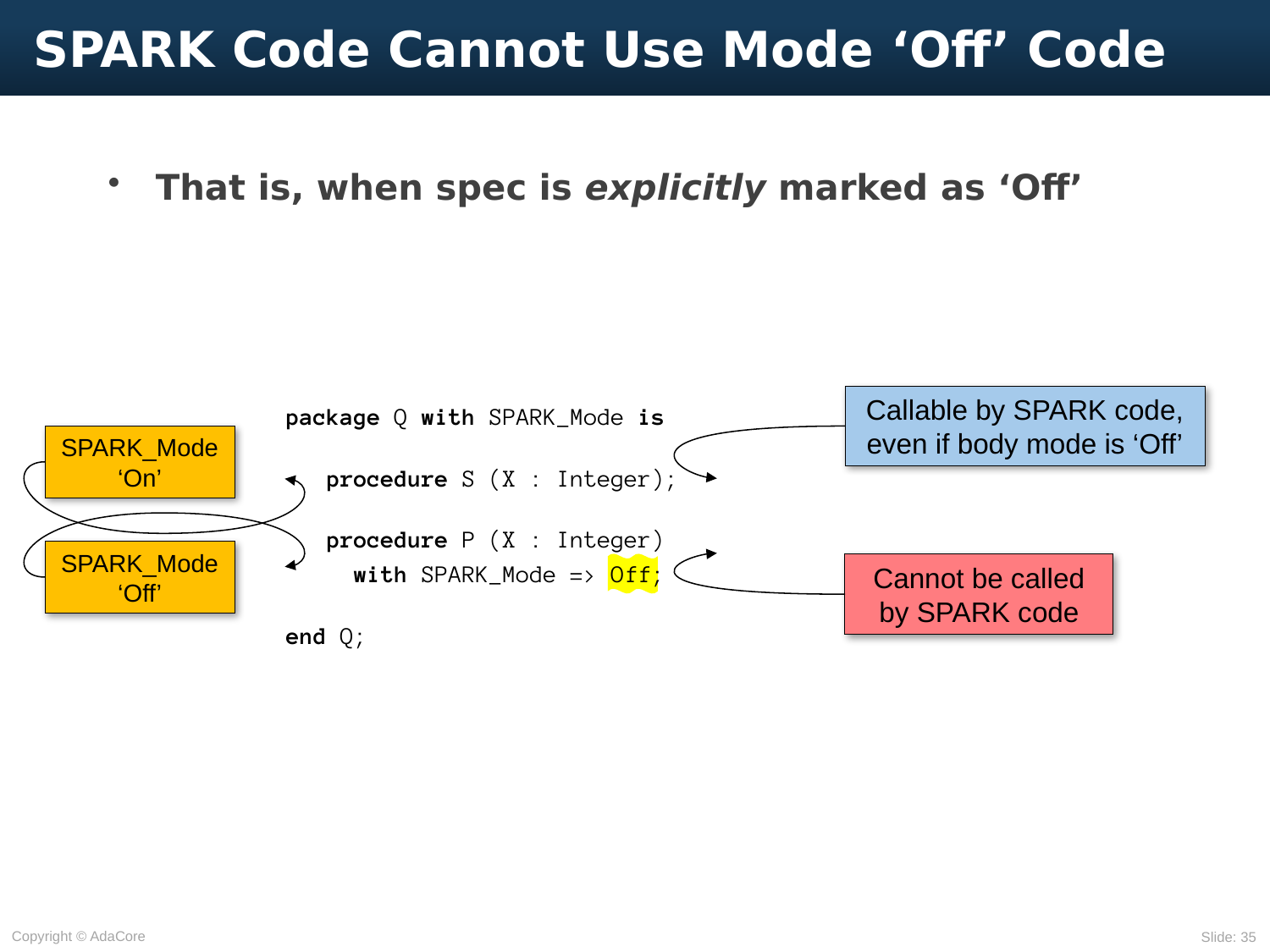

# SPARK Code Cannot Use Mode ‘Off’ Code
That is, when spec is explicitly marked as ‘Off’
Callable by SPARK code, even if body mode is ‘Off’
package Q with SPARK_Mode is
   procedure S (X : Integer);
   procedure P (X : Integer)
     with SPARK_Mode => Off;
end Q;

SPARK_Mode ‘On’

SPARK_Mode ‘Off’

Cannot be called by SPARK code